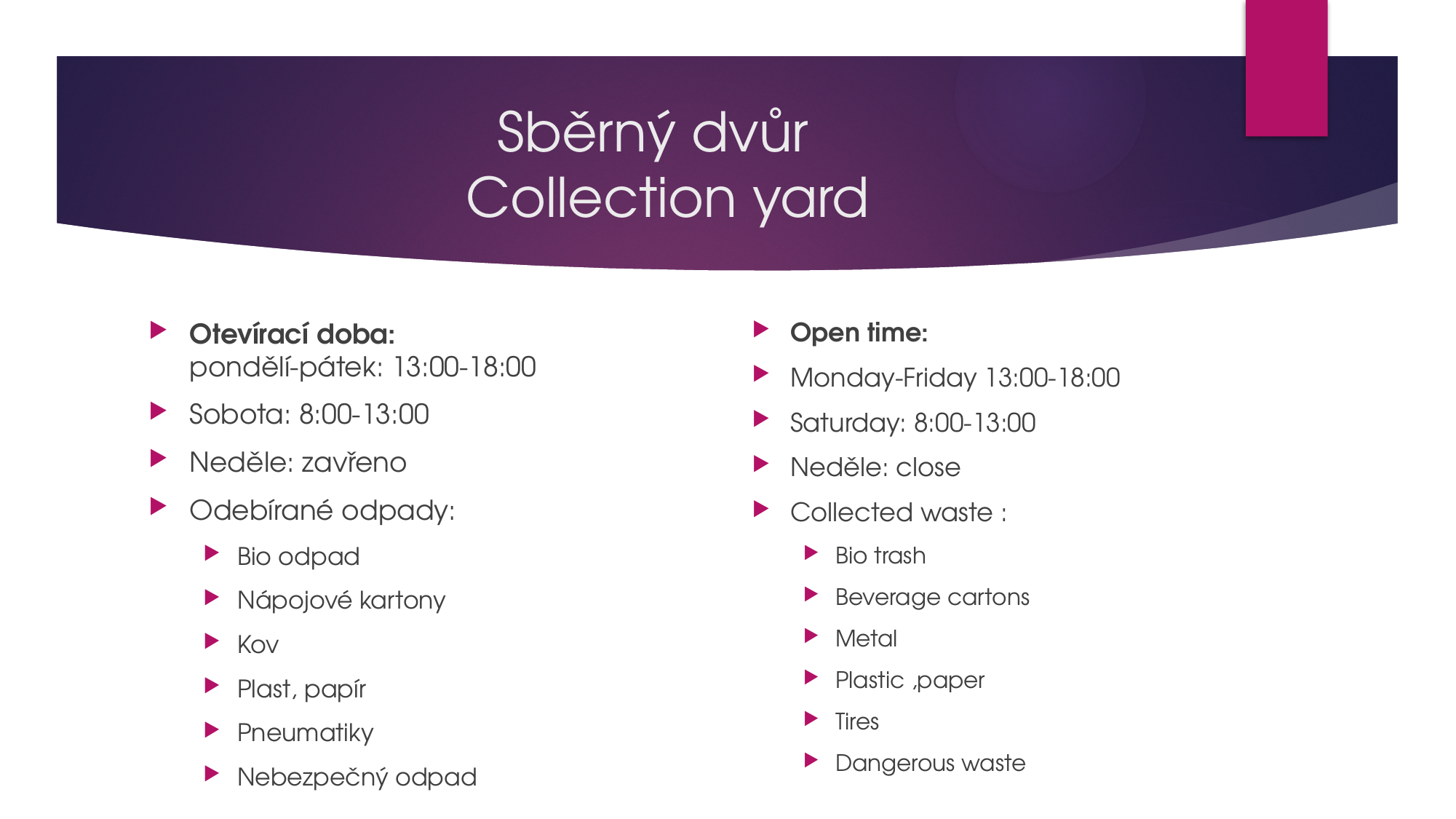

# Sběrný dvůr Collection yard
Otevírací doba:
pondělí-pátek: 13:00-18:00
Sobota: 8:00-13:00
Neděle: zavřeno
Odebírané odpady:
Bio odpad
Nápojové kartony
Kov
Plast, papír
Pneumatiky
Nebezpečný odpad

Open time:
Monday-Friday 13:00-18:00
Saturday: 8:00-13:00
Neděle: close
Collected waste :
Bio trash
Beverage cartons
Metal
Plastic ,paper
Tires
Dangerous waste